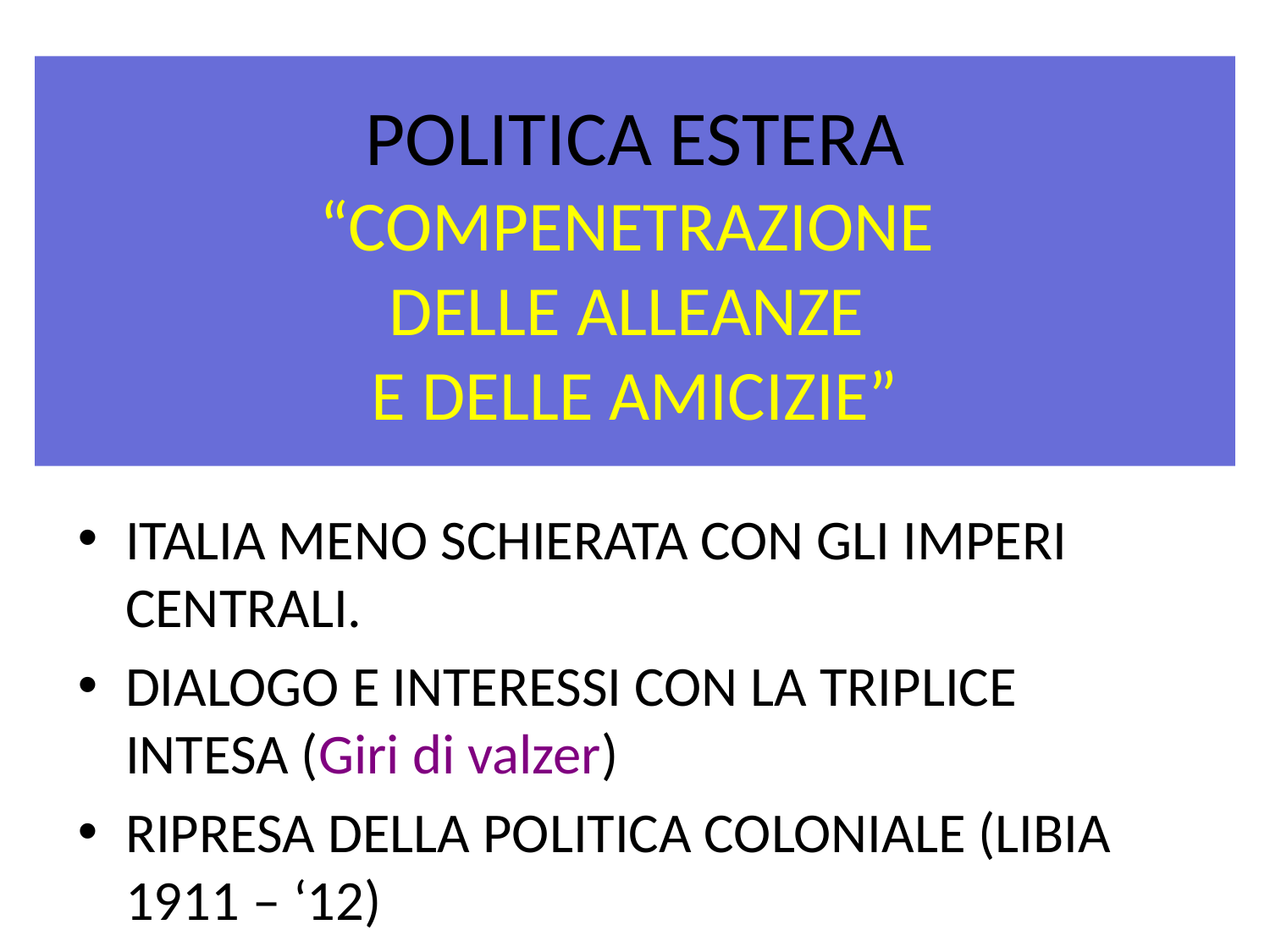

# POLITICA ESTERA “COMPENETRAZIONE DELLE ALLEANZE E DELLE AMICIZIE”
ITALIA MENO SCHIERATA CON GLI IMPERI CENTRALI.
DIALOGO E INTERESSI CON LA TRIPLICE INTESA (Giri di valzer)
RIPRESA DELLA POLITICA COLONIALE (LIBIA 1911 – ‘12)